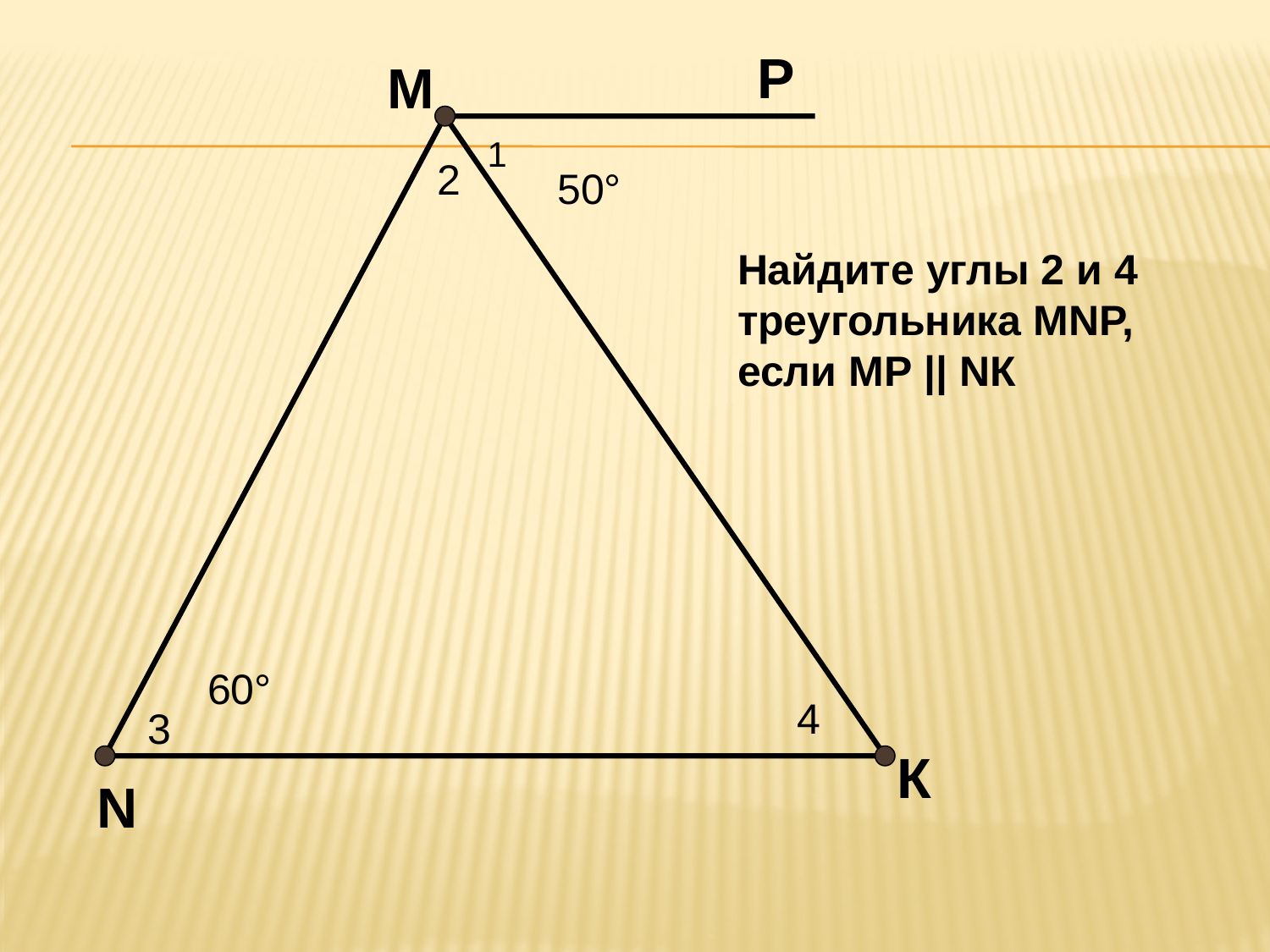

Р
М

1
2
50°
Найдите углы 2 и 4 треугольника МNР, если МР || NК
60°
4
3
К

N